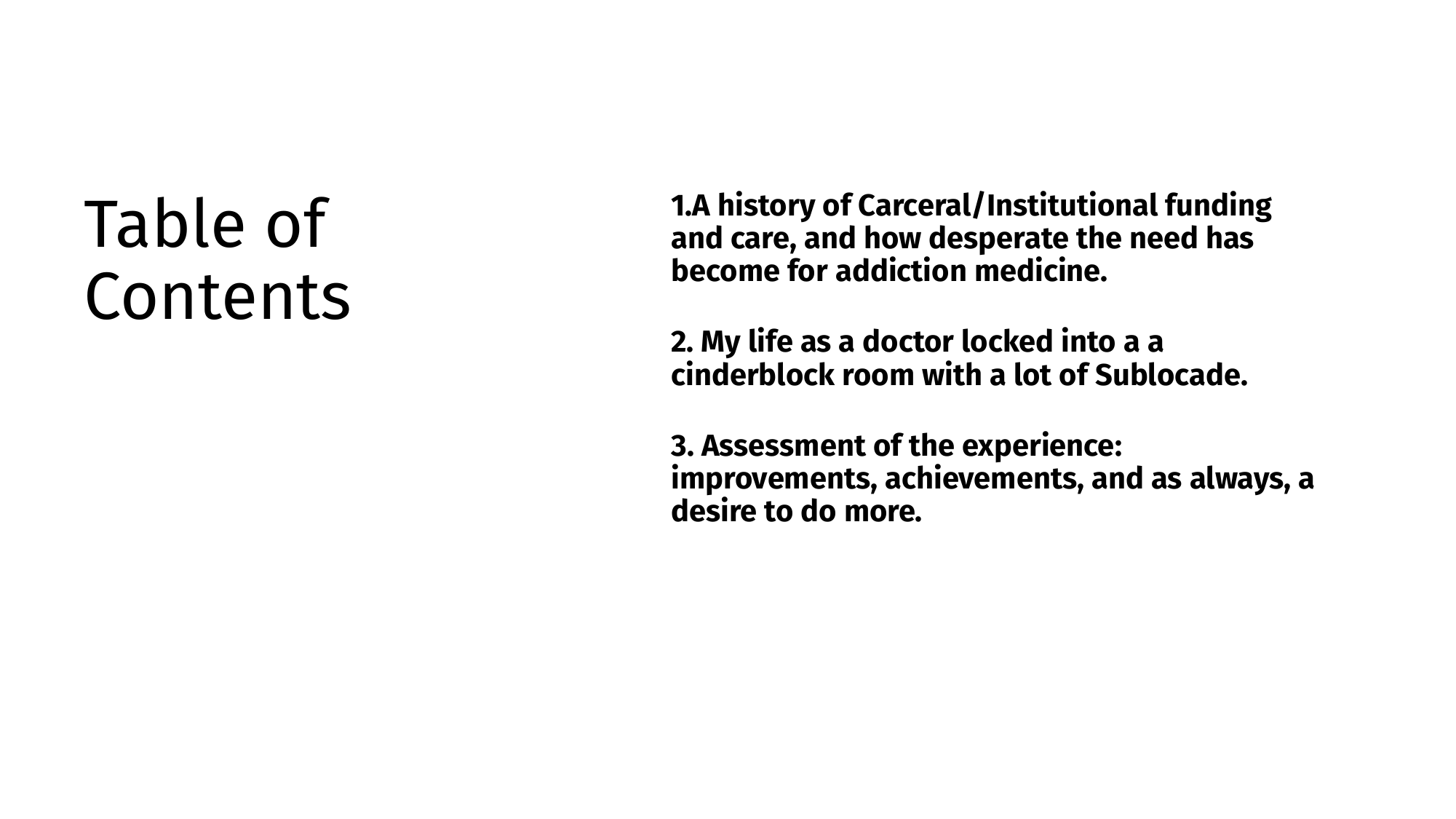

# Table of Contents
1.A history of Carceral/Institutional funding and care, and how desperate the need has become for addiction medicine.
2. My life as a doctor locked into a a cinderblock room with a lot of Sublocade. ​
3. Assessment of the experience: improvements, achievements, and as always, a desire to do more.